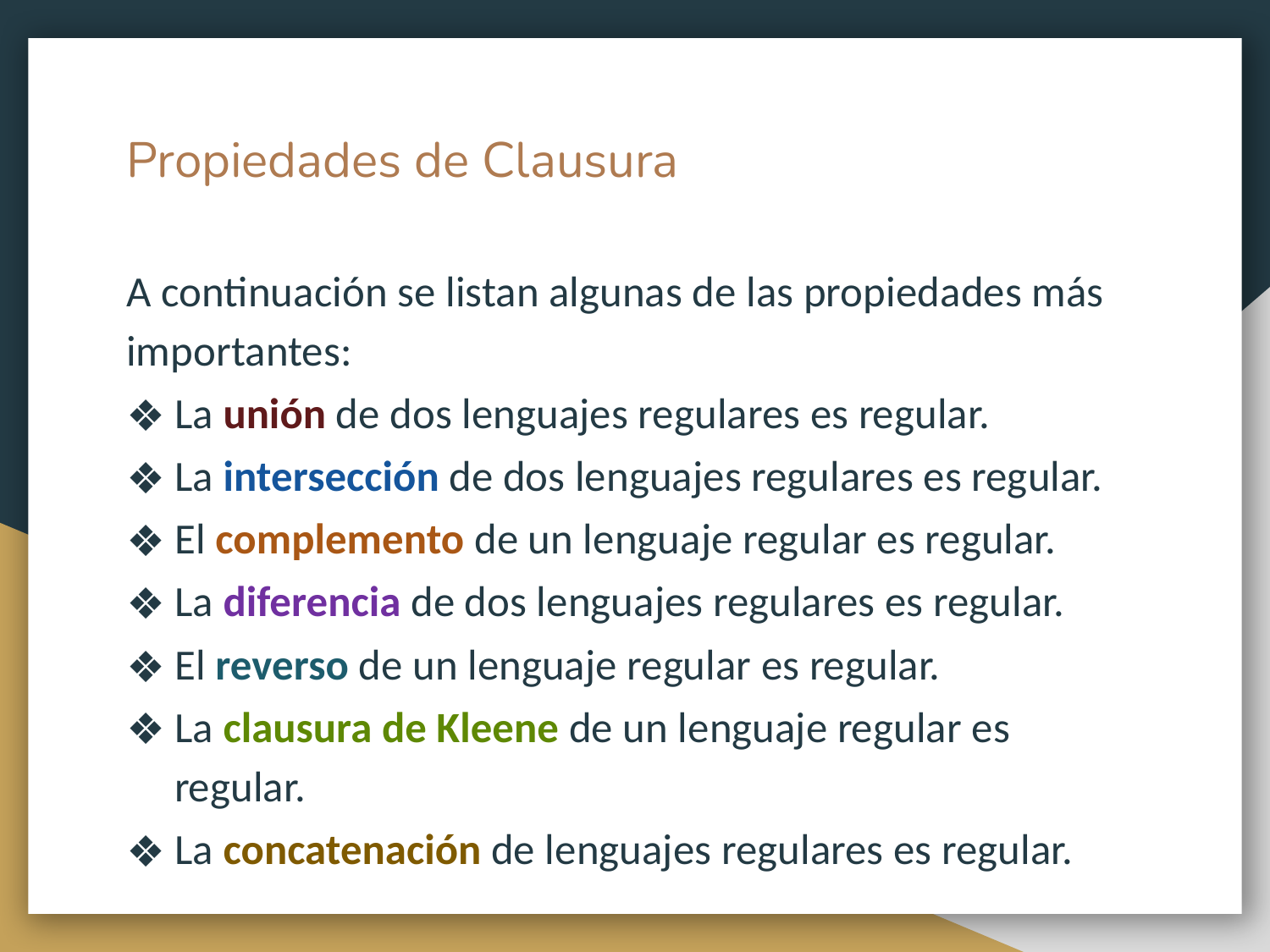

# Propiedades de Clausura
A continuación se listan algunas de las propiedades más importantes:
La unión de dos lenguajes regulares es regular.
La intersección de dos lenguajes regulares es regular.
El complemento de un lenguaje regular es regular.
La diferencia de dos lenguajes regulares es regular.
El reverso de un lenguaje regular es regular.
La clausura de Kleene de un lenguaje regular es regular.
La concatenación de lenguajes regulares es regular.